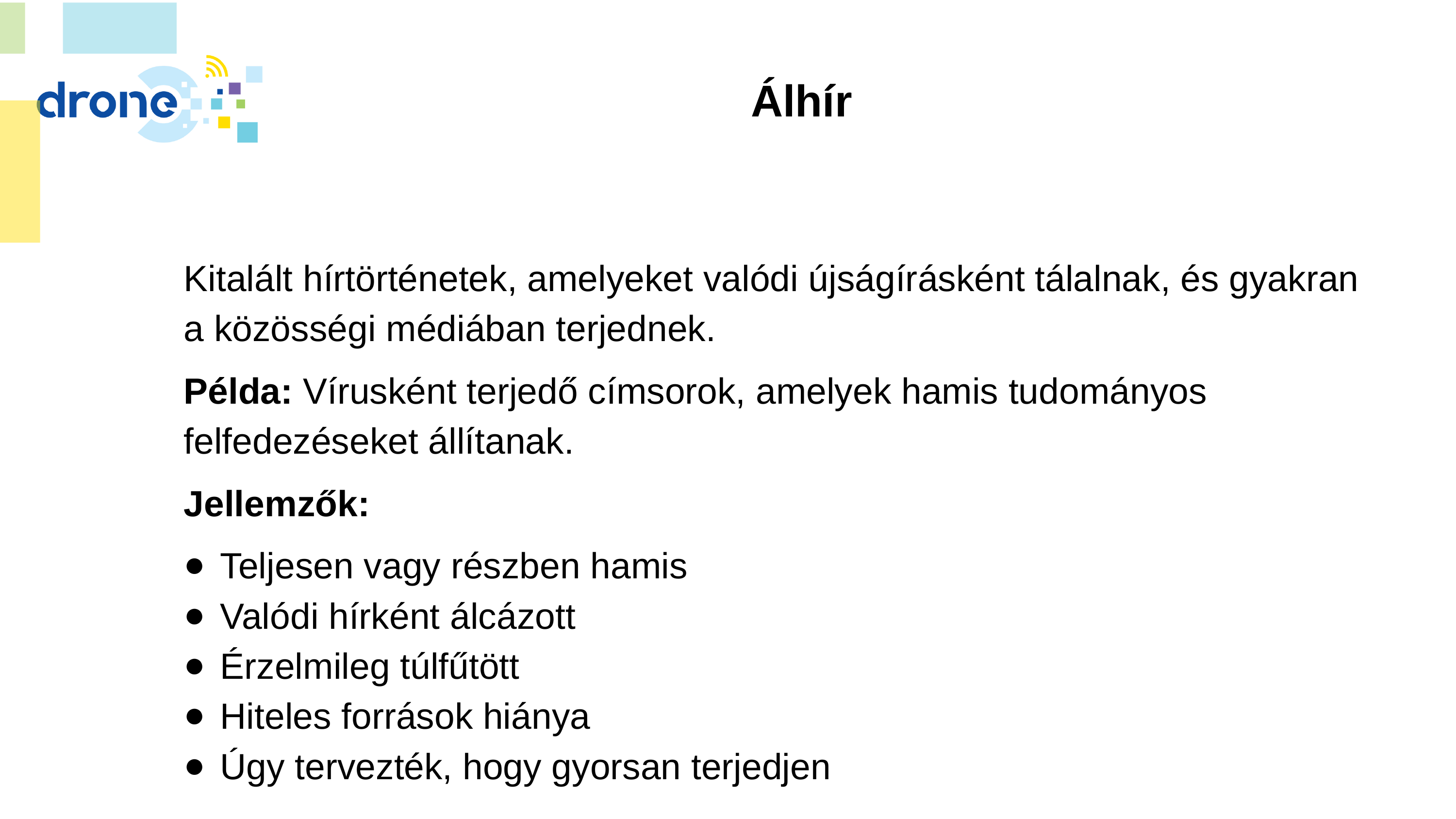

# Álhír

Kitalált hírtörténetek, amelyeket valódi újságírásként tálalnak, és gyakran a közösségi médiában terjednek.
Példa: Vírus­ként terjedő címsorok, amelyek hamis tudományos felfedezéseket állítanak.
Jellemzők:
Teljesen vagy részben hamis
Valódi hírként álcázott
Érzelmileg túlfűtött
Hiteles források hiánya
Úgy tervezték, hogy gyorsan terjedjen